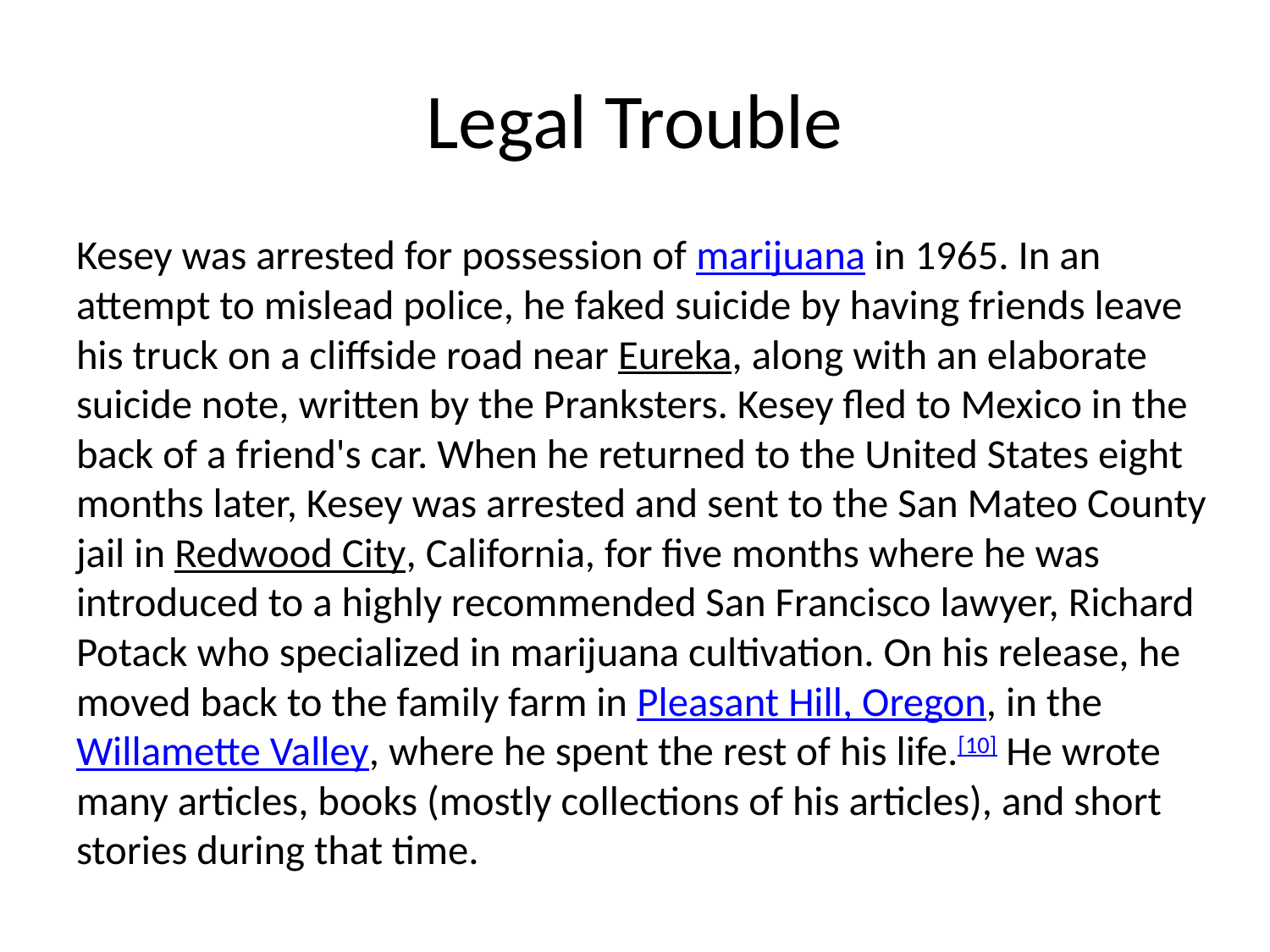

# Legal Trouble
Kesey was arrested for possession of marijuana in 1965. In an attempt to mislead police, he faked suicide by having friends leave his truck on a cliffside road near Eureka, along with an elaborate suicide note, written by the Pranksters. Kesey fled to Mexico in the back of a friend's car. When he returned to the United States eight months later, Kesey was arrested and sent to the San Mateo County jail in Redwood City, California, for five months where he was introduced to a highly recommended San Francisco lawyer, Richard Potack who specialized in marijuana cultivation. On his release, he moved back to the family farm in Pleasant Hill, Oregon, in the Willamette Valley, where he spent the rest of his life.[10] He wrote many articles, books (mostly collections of his articles), and short stories during that time.